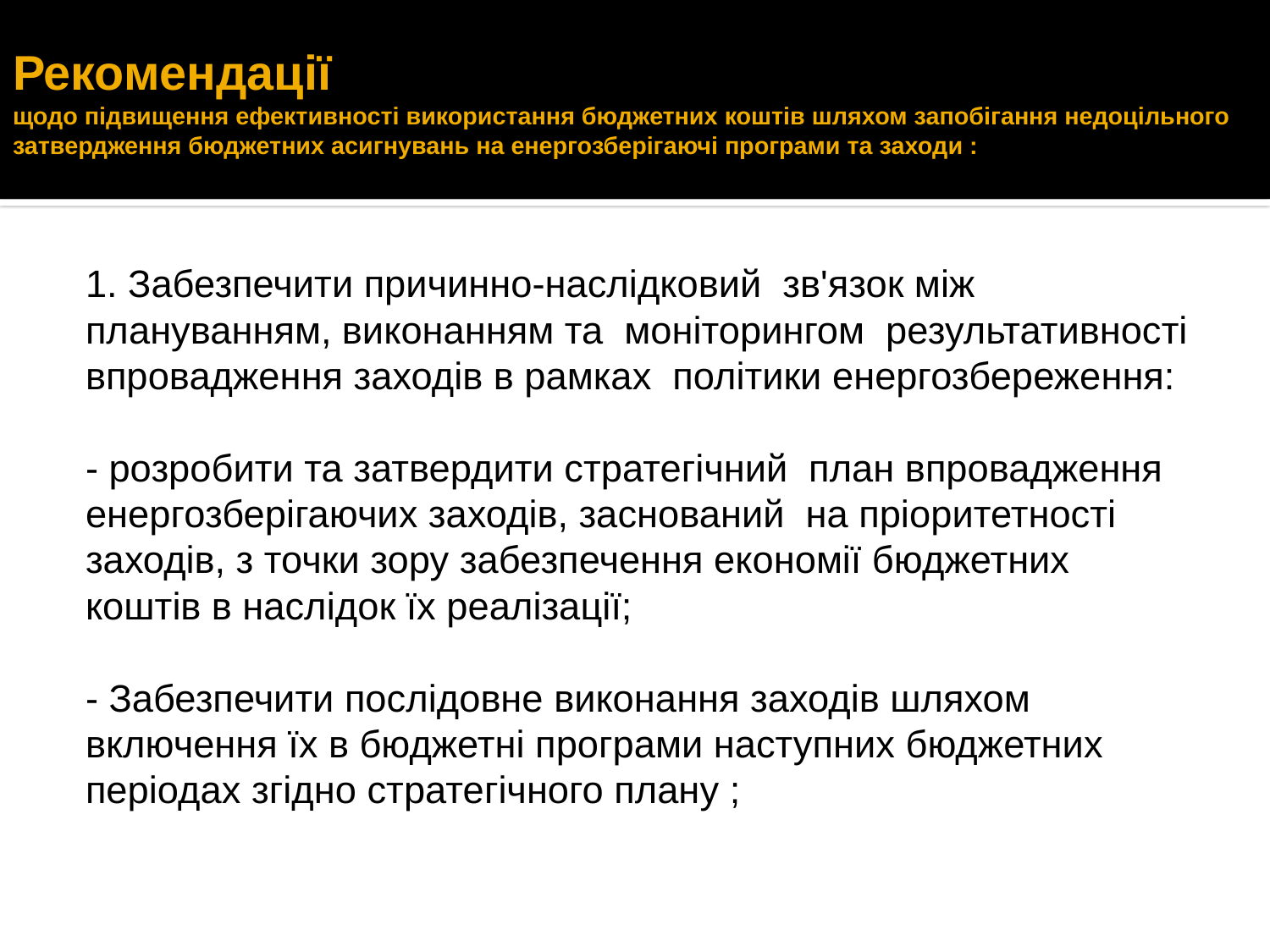

# Рекомендації щодо підвищення ефективності використання бюджетних коштів шляхом запобігання недоцільного затвердження бюджетних асигнувань на енергозберігаючі програми та заходи :
1. Забезпечити причинно-наслідковий  зв'язок між  плануванням, виконанням та  моніторингом  результативності впровадження заходів в рамках  політики енергозбереження:

- розробити та затвердити стратегічний  план впровадження енергозберігаючих заходів, заснований  на пріоритетності заходів, з точки зору забезпечення економії бюджетних коштів в наслідок їх реалізації;

- Забезпечити послідовне виконання заходів шляхом включення їх в бюджетні програми наступних бюджетних періодах згідно стратегічного плану ;